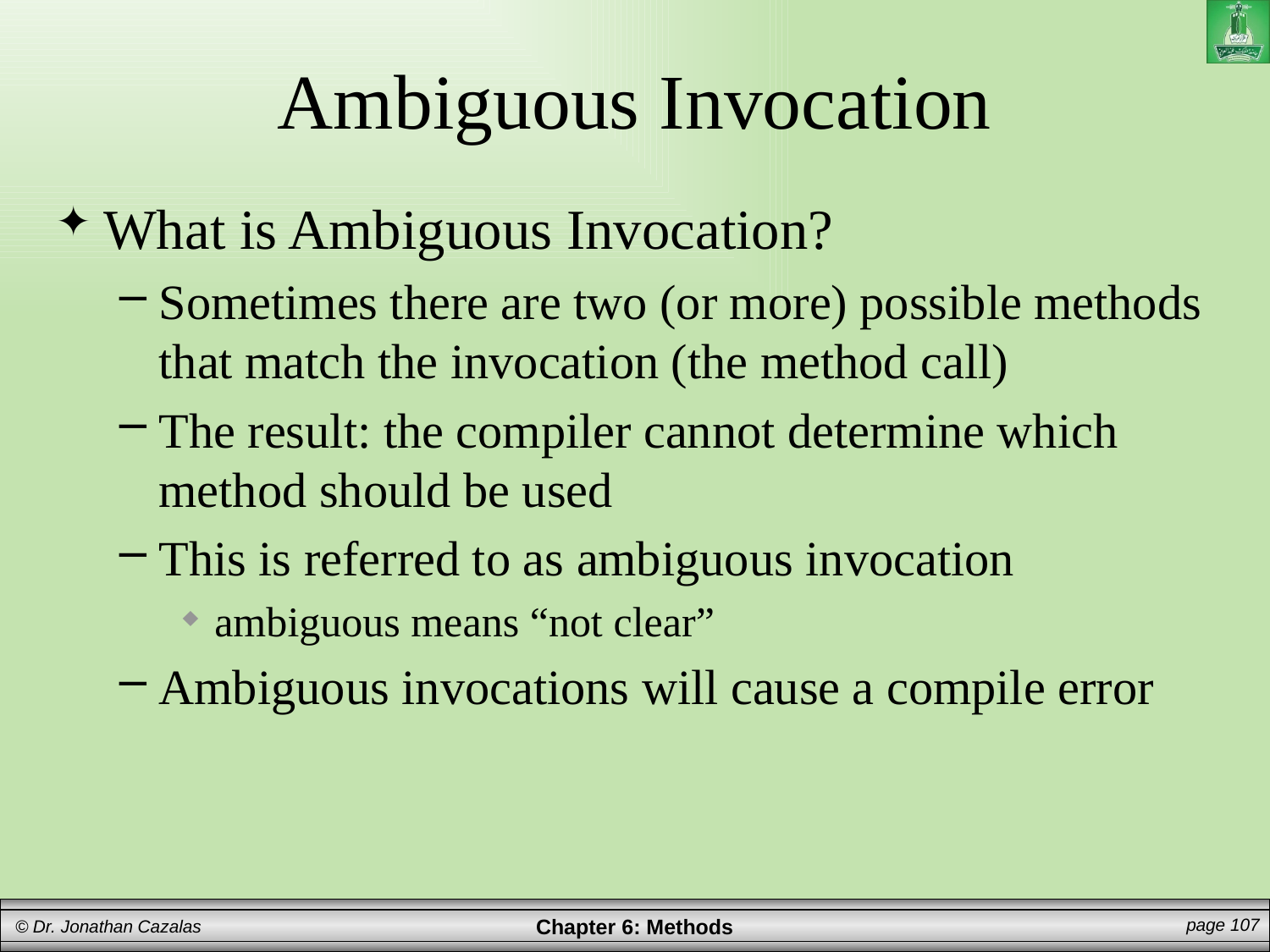

# Ambiguous Invocation
What is Ambiguous Invocation?
Sometimes there are two (or more) possible methods that match the invocation (the method call)
The result: the compiler cannot determine which method should be used
This is referred to as ambiguous invocation
ambiguous means “not clear”
Ambiguous invocations will cause a compile error